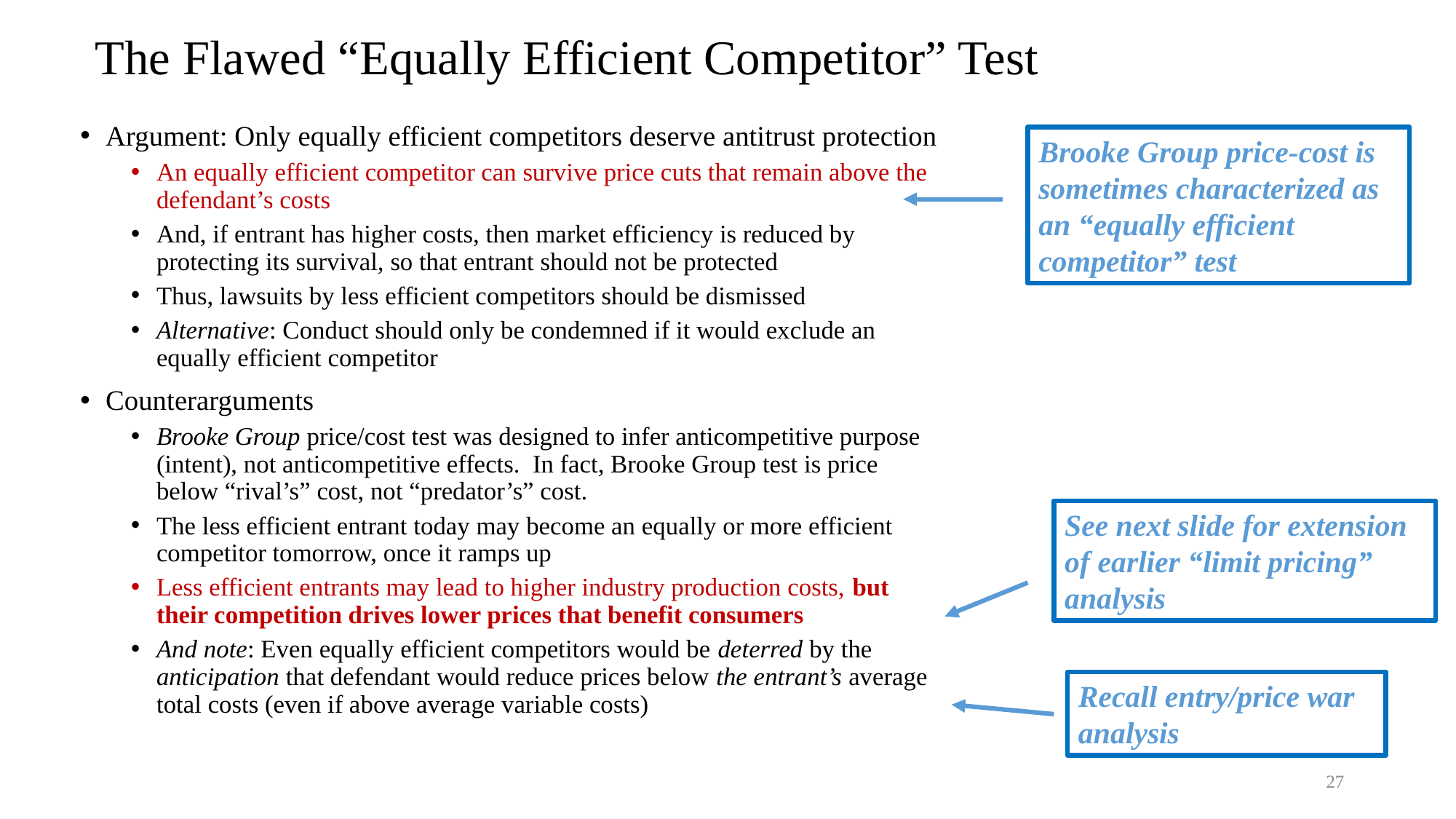

# The Flawed “Equally Efficient Competitor” Test
Argument: Only equally efficient competitors deserve antitrust protection
An equally efficient competitor can survive price cuts that remain above the defendant’s costs
And, if entrant has higher costs, then market efficiency is reduced by protecting its survival, so that entrant should not be protected
Thus, lawsuits by less efficient competitors should be dismissed
Alternative: Conduct should only be condemned if it would exclude an equally efficient competitor
Counterarguments
Brooke Group price/cost test was designed to infer anticompetitive purpose (intent), not anticompetitive effects.  In fact, Brooke Group test is price below “rival’s” cost, not “predator’s” cost.
The less efficient entrant today may become an equally or more efficient competitor tomorrow, once it ramps up
Less efficient entrants may lead to higher industry production costs, but their competition drives lower prices that benefit consumers
And note: Even equally efficient competitors would be deterred by the anticipation that defendant would reduce prices below the entrant’s average total costs (even if above average variable costs)

Brooke Group price-cost is sometimes characterized as an “equally efficient competitor” test
See next slide for extension of earlier “limit pricing” analysis
Recall entry/price war analysis
27